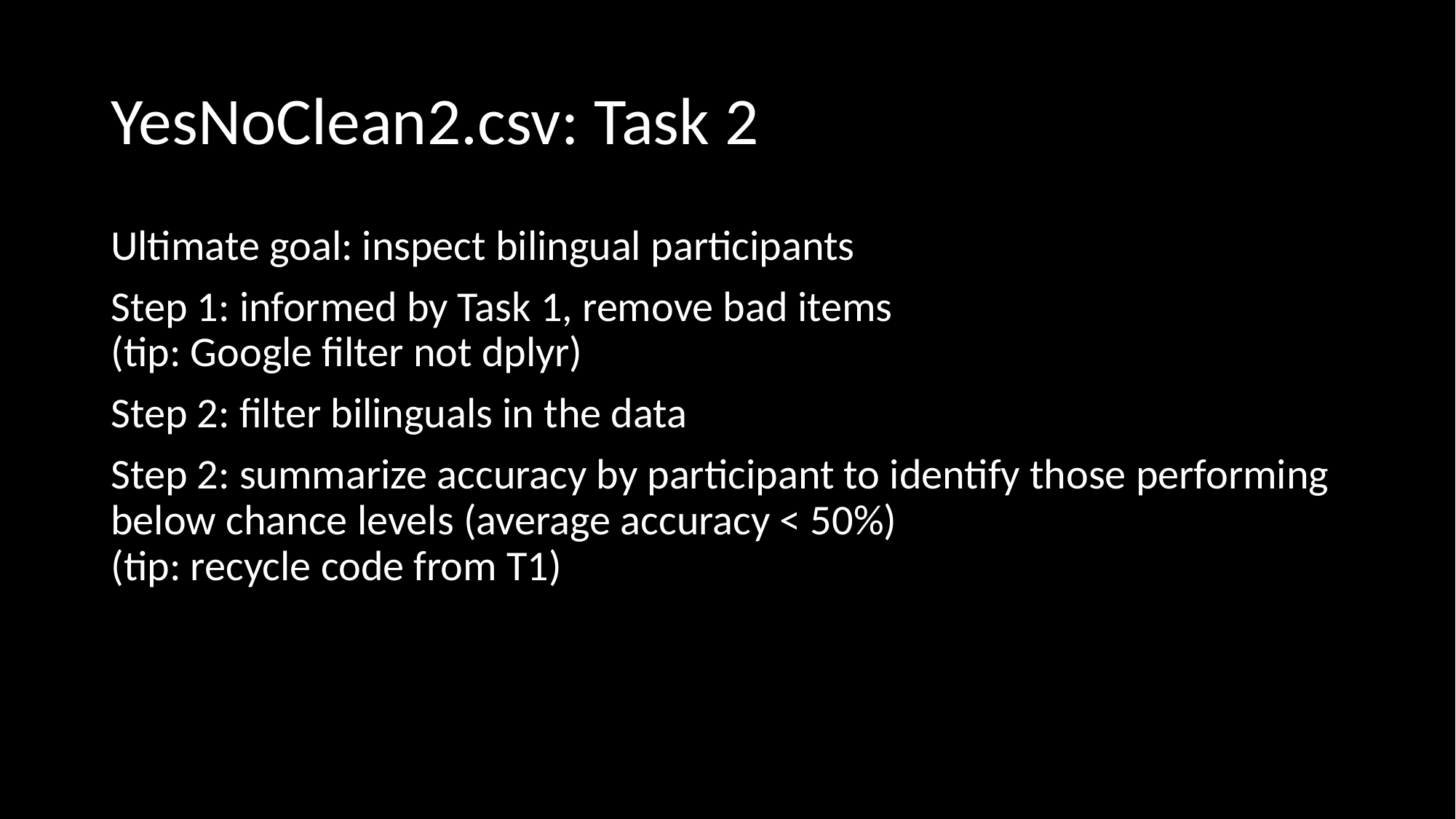

# YesNoClean2.csv: Task 2
Ultimate goal: inspect bilingual participants
Step 1: informed by Task 1, remove bad items
(tip: Google filter not dplyr)
Step 2: filter bilinguals in the data
Step 2: summarize accuracy by participant to identify those performing below chance levels (average accuracy < 50%)
(tip: recycle code from T1)